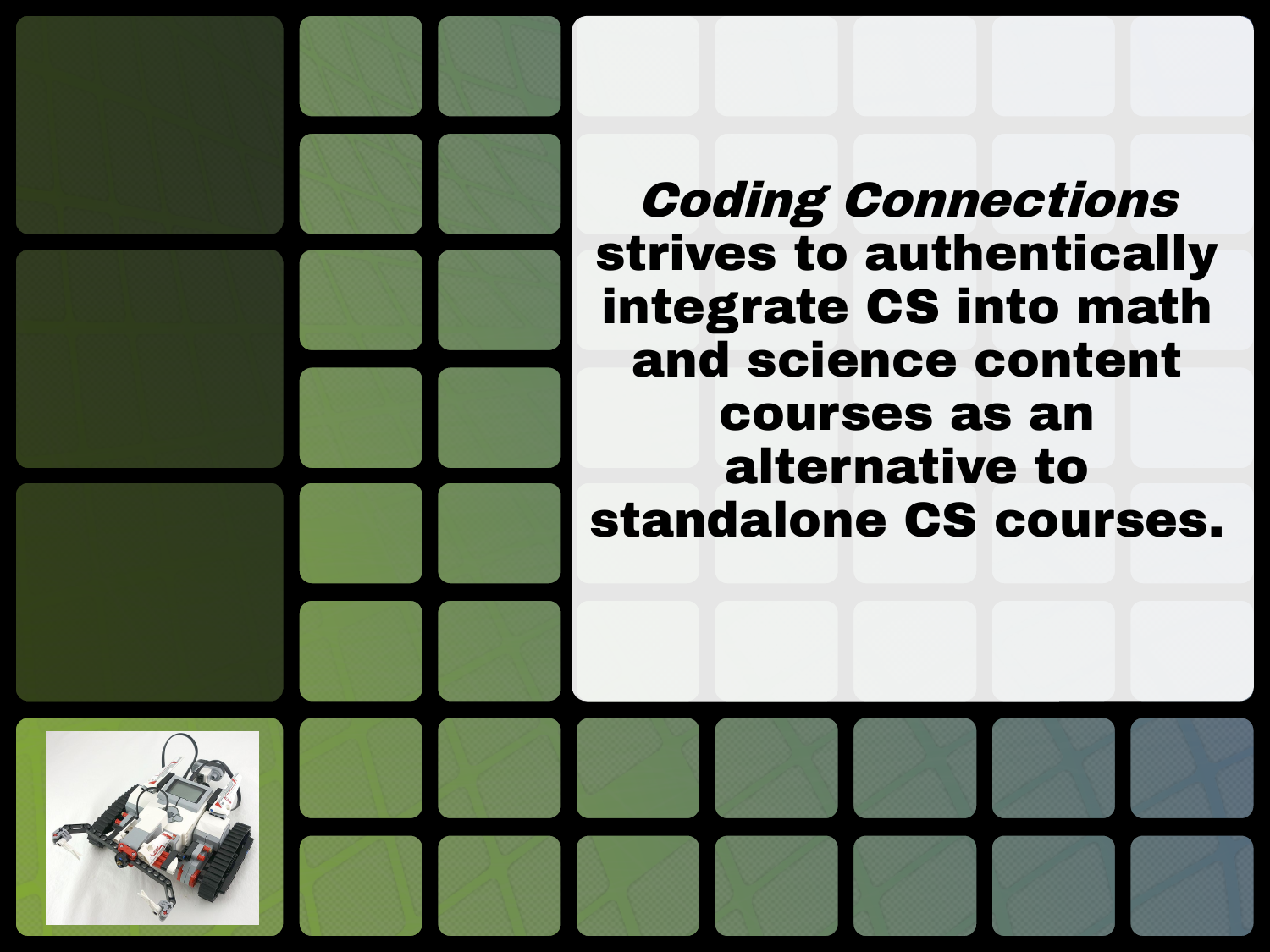

# Coding Connections strives to authentically integrate CS into math and science content courses as an alternative to standalone CS courses.